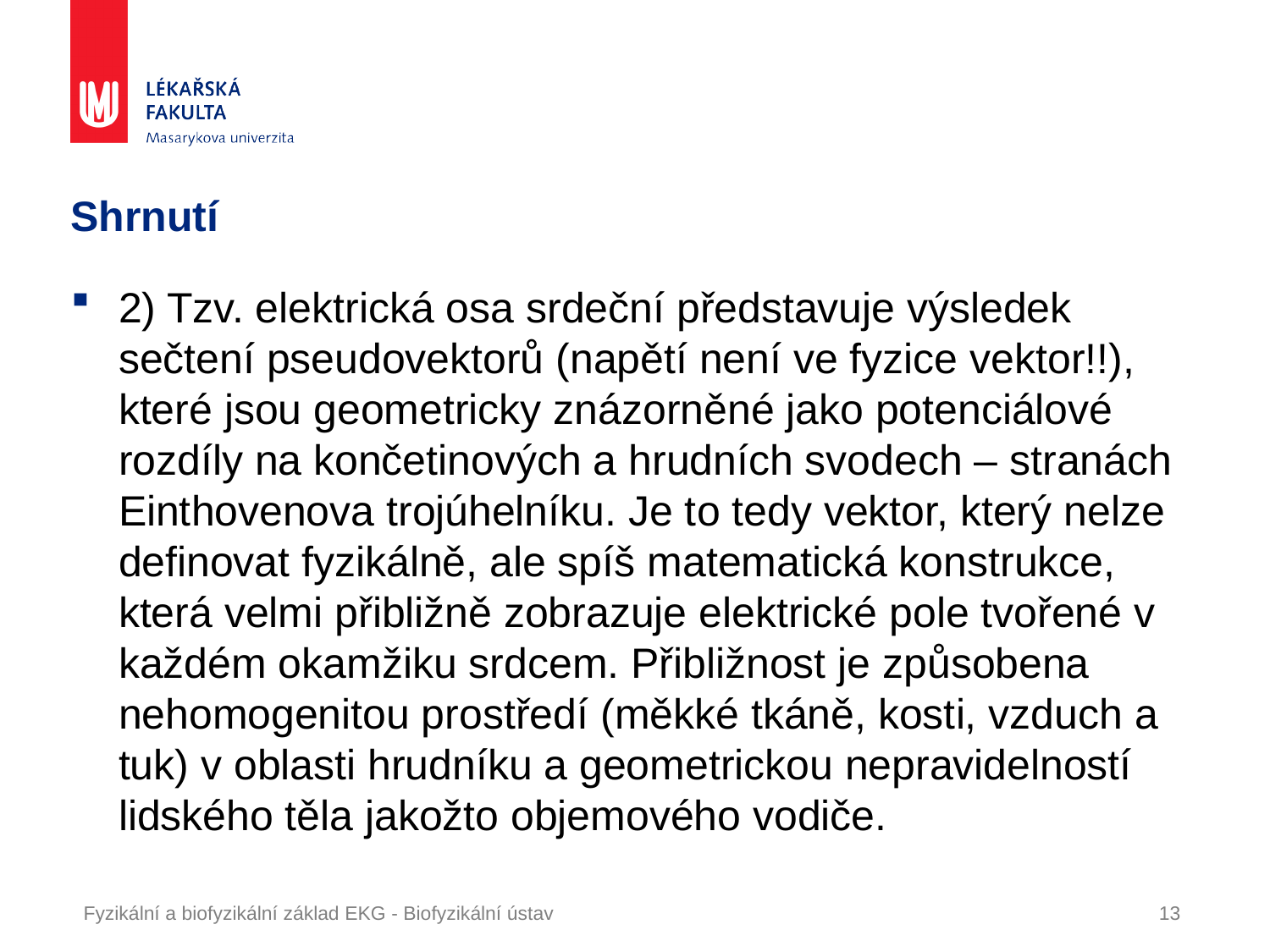

# Shrnutí
2) Tzv. elektrická osa srdeční představuje výsledek  sečtení pseudovektorů (napětí není ve fyzice vektor!!), které jsou geometricky znázorněné jako potenciálové rozdíly na končetinových a hrudních svodech – stranách Einthovenova trojúhelníku. Je to tedy vektor, který nelze definovat fyzikálně, ale spíš matematická konstrukce, která velmi přibližně zobrazuje elektrické pole tvořené v každém okamžiku srdcem. Přibližnost je způsobena nehomogenitou prostředí (měkké tkáně, kosti, vzduch a tuk) v oblasti hrudníku a geometrickou nepravidelností lidského těla jakožto objemového vodiče.

Fyzikální a biofyzikální základ EKG - Biofyzikální ústav
13